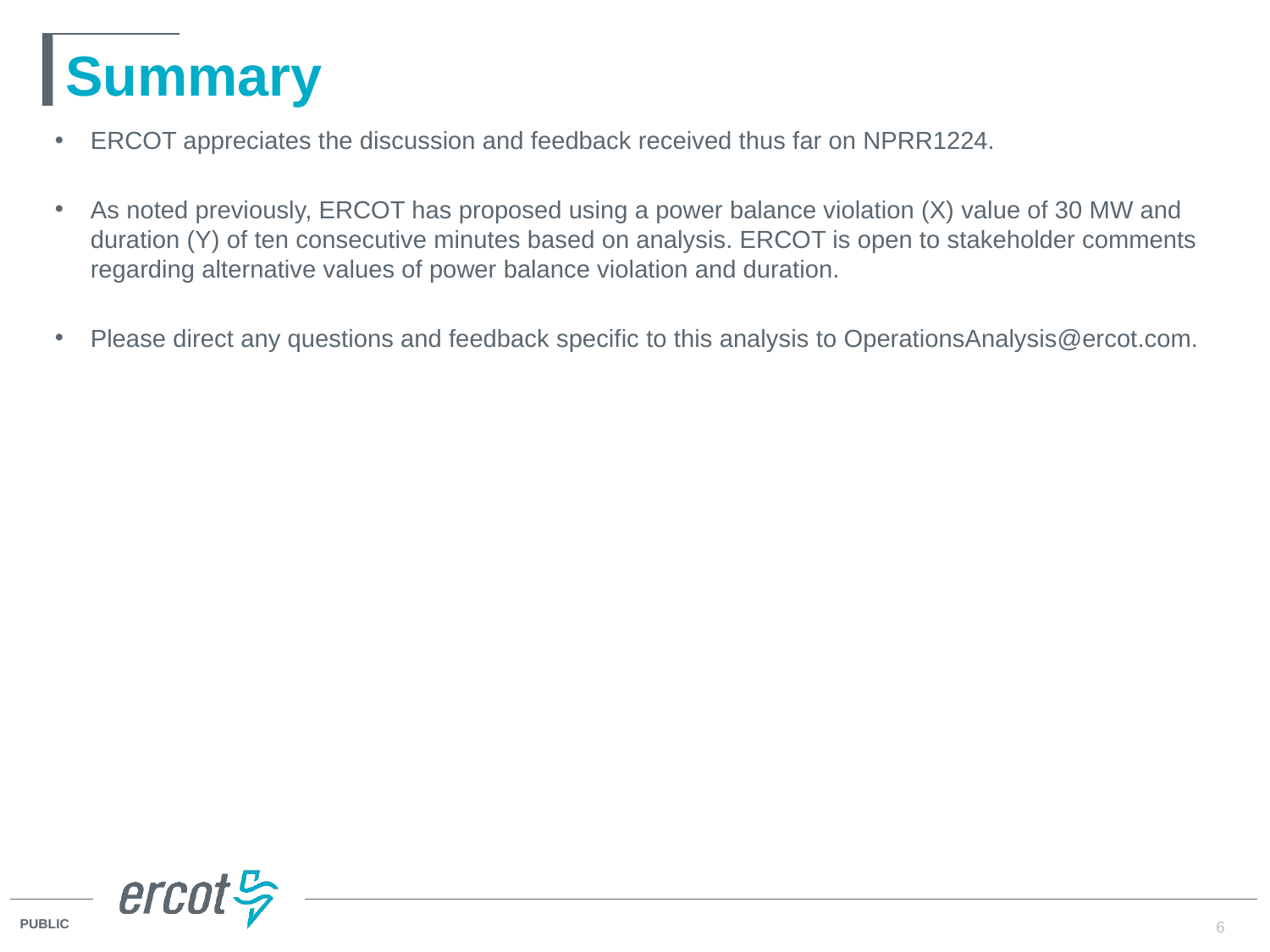

# Summary
ERCOT appreciates the discussion and feedback received thus far on NPRR1224.

As noted previously, ERCOT has proposed using a power balance violation (X) value of 30 MW and duration (Y) of ten consecutive minutes based on analysis. ERCOT is open to stakeholder comments regarding alternative values of power balance violation and duration.

Please direct any questions and feedback specific to this analysis to OperationsAnalysis@ercot.com.

6